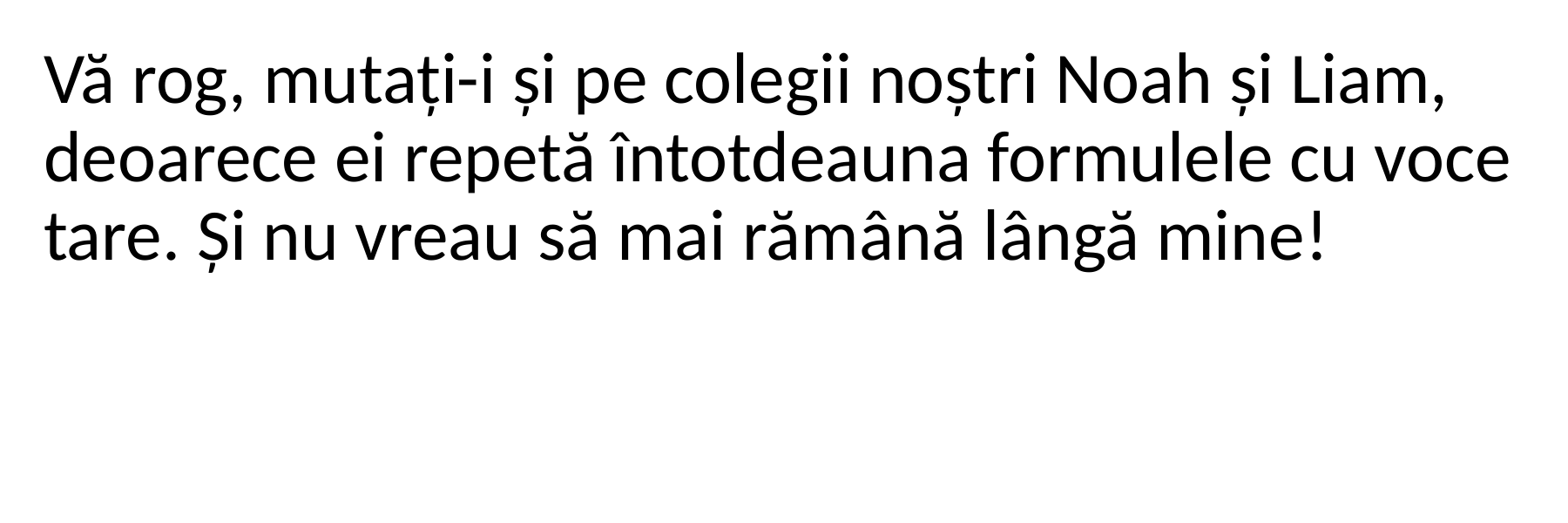

Vă rog, mutați-i și pe colegii noștri Noah și Liam, deoarece ei repetă întotdeauna formulele cu voce tare. Și nu vreau să mai rămână lângă mine!